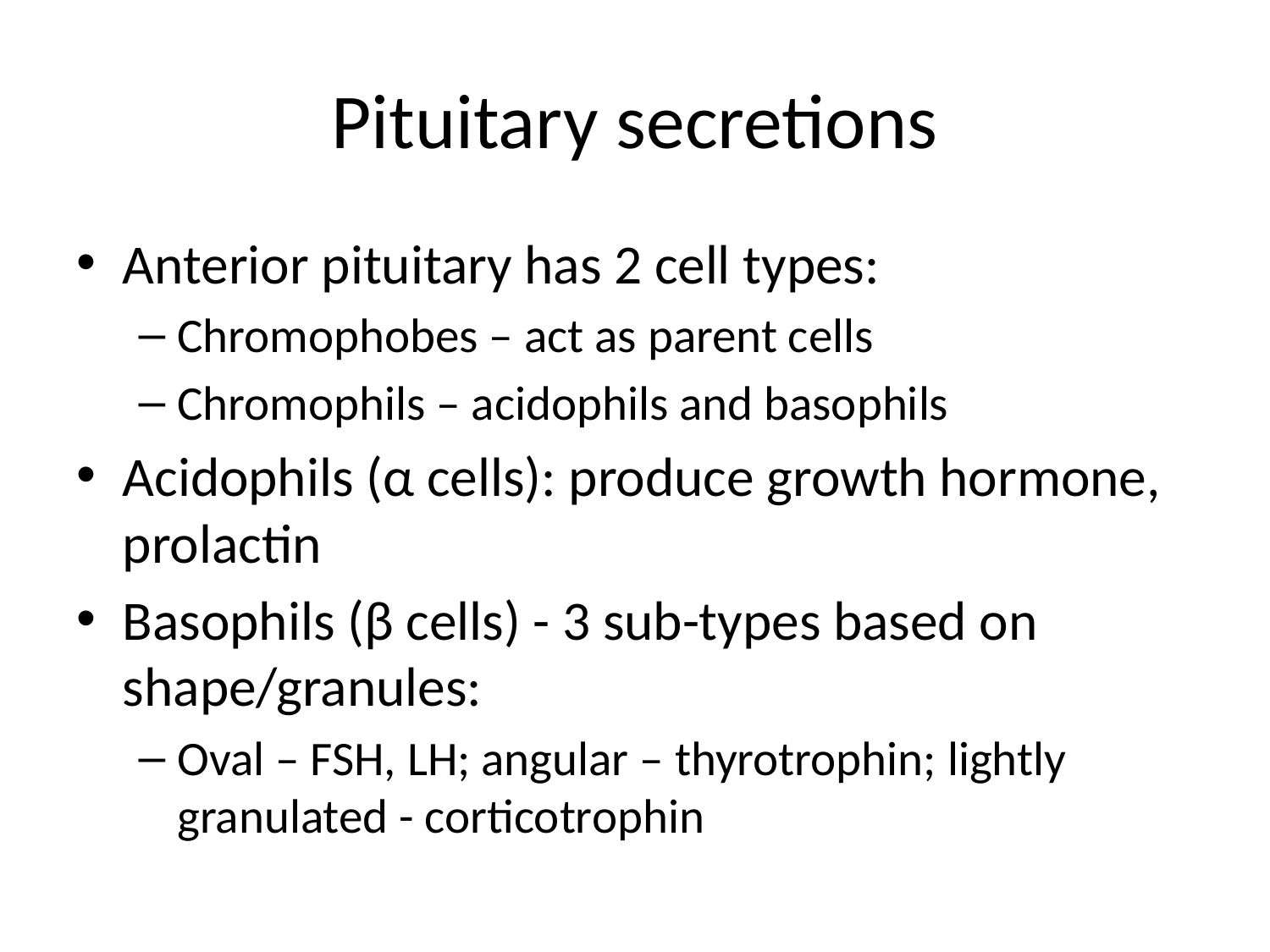

# Pituitary secretions
Anterior pituitary has 2 cell types:
Chromophobes – act as parent cells
Chromophils – acidophils and basophils
Acidophils (α cells): produce growth hormone, prolactin
Basophils (β cells) - 3 sub-types based on shape/granules:
Oval – FSH, LH; angular – thyrotrophin; lightly granulated - corticotrophin